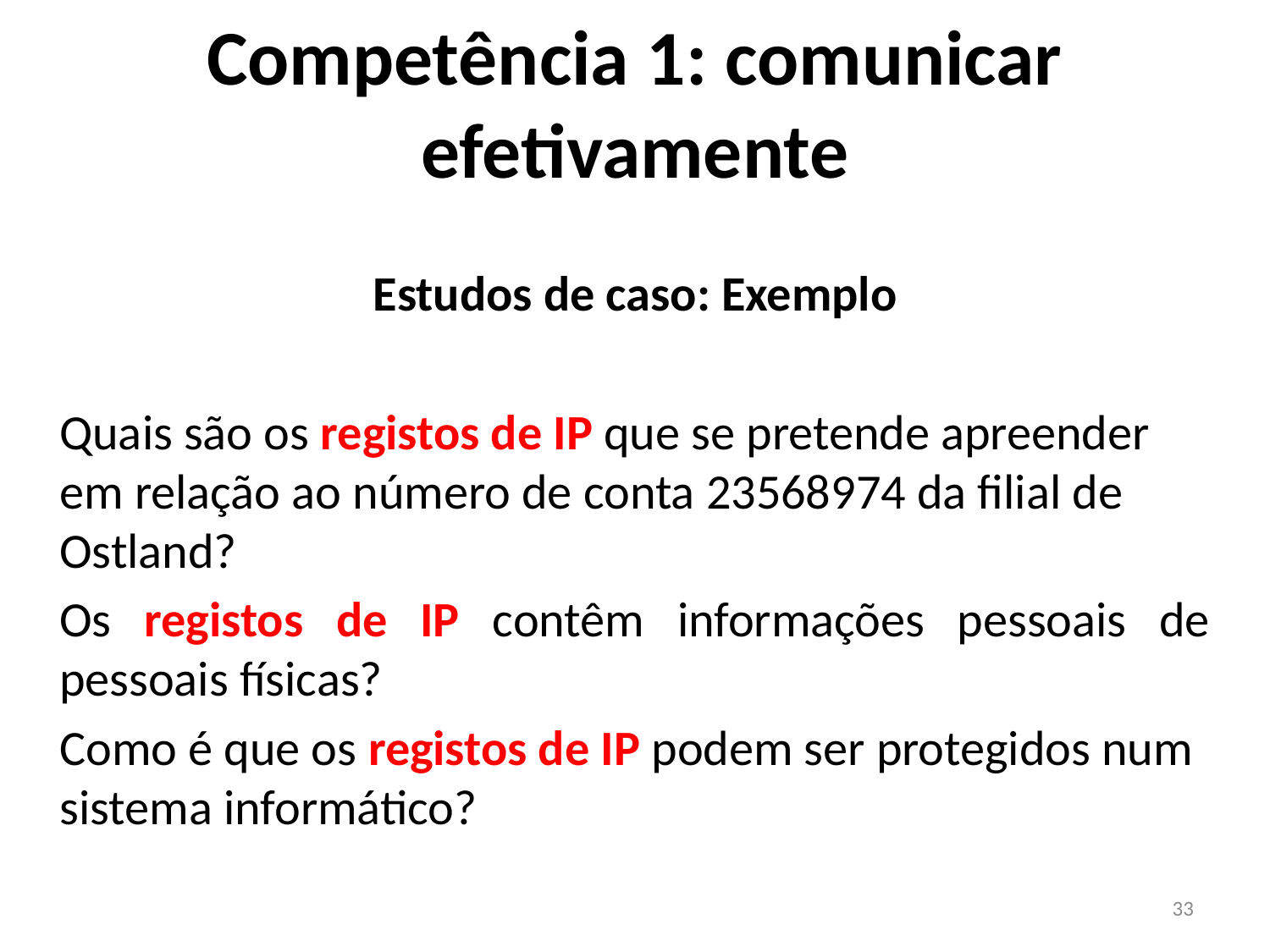

# Competência 1: comunicar efetivamente
Estudos de caso: Exemplo

Quais são os registos de IP que se pretende apreender em relação ao número de conta 23568974 da filial de Ostland?
Os registos de IP contêm informações pessoais de pessoais físicas?
Como é que os registos de IP podem ser protegidos num sistema informático?
33